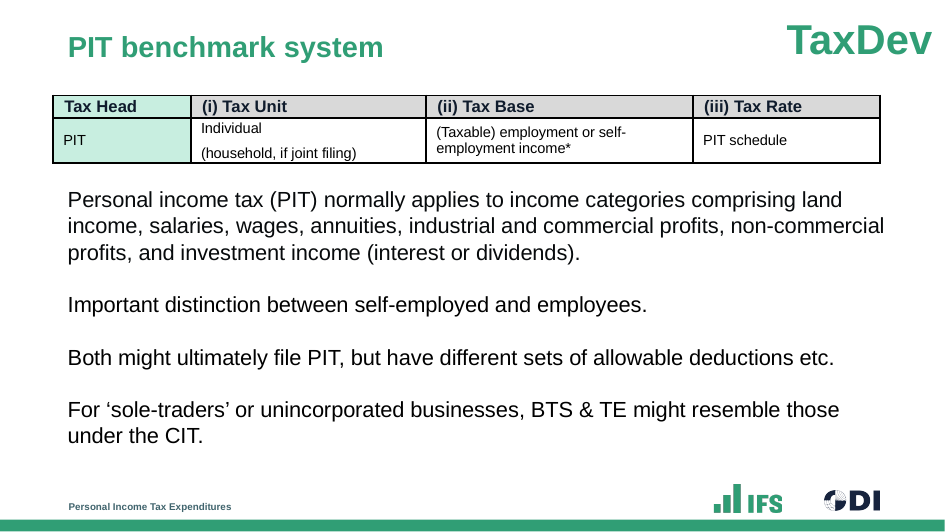

# PIT benchmark system
| Tax Head | (i) Tax Unit | (ii) Tax Base | (iii) Tax Rate |
| --- | --- | --- | --- |
| PIT | Individual (household, if joint filing) | (Taxable) employment or self-employment income\* | PIT schedule |
Personal income tax (PIT) normally applies to income categories comprising land income, salaries, wages, annuities, industrial and commercial profits, non-commercial profits, and investment income (interest or dividends).

Important distinction between self-employed and employees.

Both might ultimately file PIT, but have different sets of allowable deductions etc.

For ‘sole-traders’ or unincorporated businesses, BTS & TE might resemble those under the CIT.
Personal Income Tax Expenditures